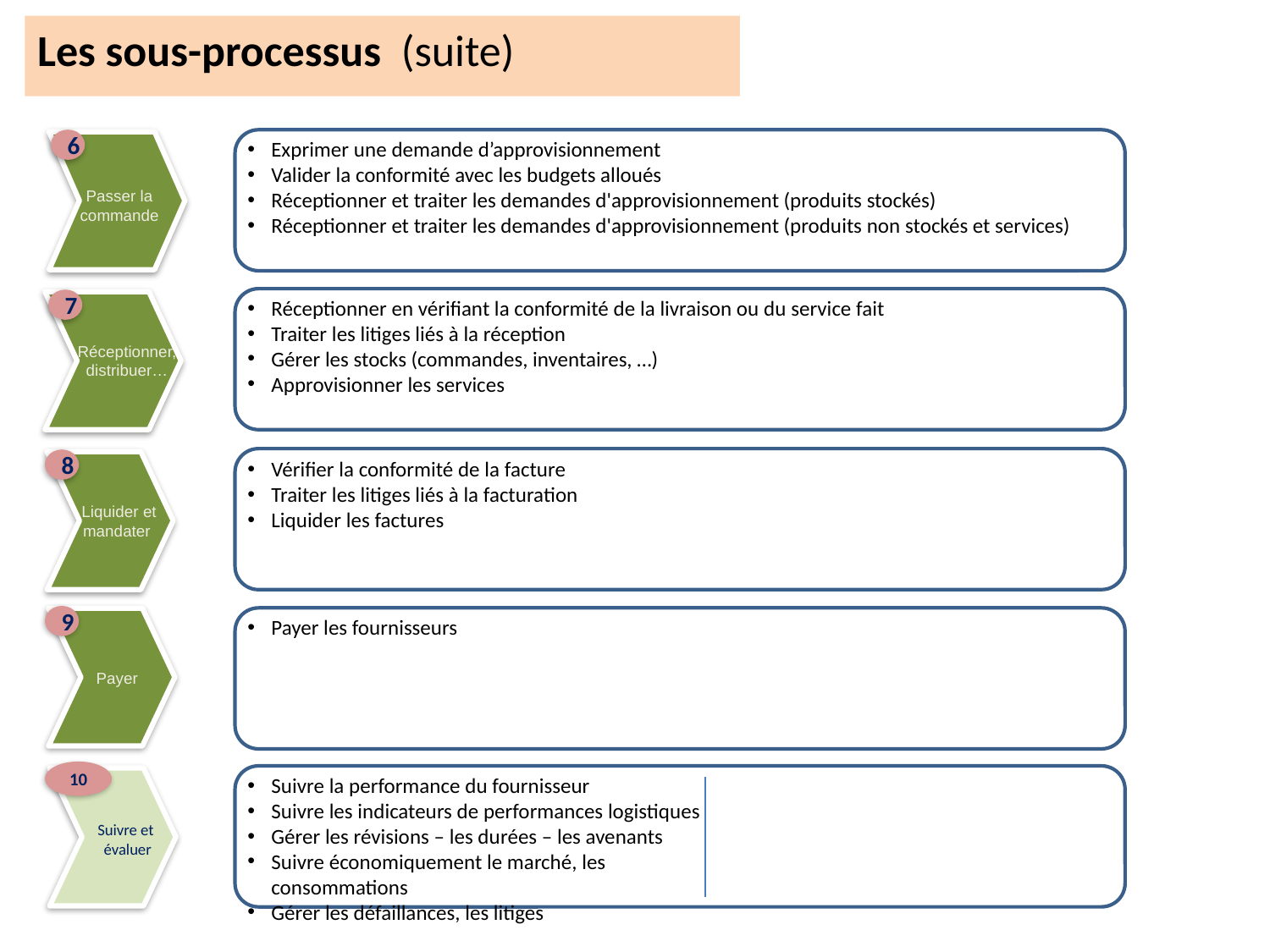

Les sous-processus  (suite)
6

Exprimer une demande d’approvisionnement
Valider la conformité avec les budgets alloués
Réceptionner et traiter les demandes d'approvisionnement (produits stockés)
Réceptionner et traiter les demandes d'approvisionnement (produits non stockés et services)

Passer la commande

Réceptionner en vérifiant la conformité de la livraison ou du service fait
Traiter les litiges liés à la réception
Gérer les stocks (commandes, inventaires, …)
Approvisionner les services
7

Réceptionner, distribuer…

Vérifier la conformité de la facture
Traiter les litiges liés à la facturation
Liquider les factures
8

Liquider et mandater
9

Payer les fournisseurs

Payer
10

Suivre la performance du fournisseur
Suivre les indicateurs de performances logistiques
Gérer les révisions – les durées – les avenants
Suivre économiquement le marché, les consommations
Gérer les défaillances, les litiges

Suivre et
 évaluer